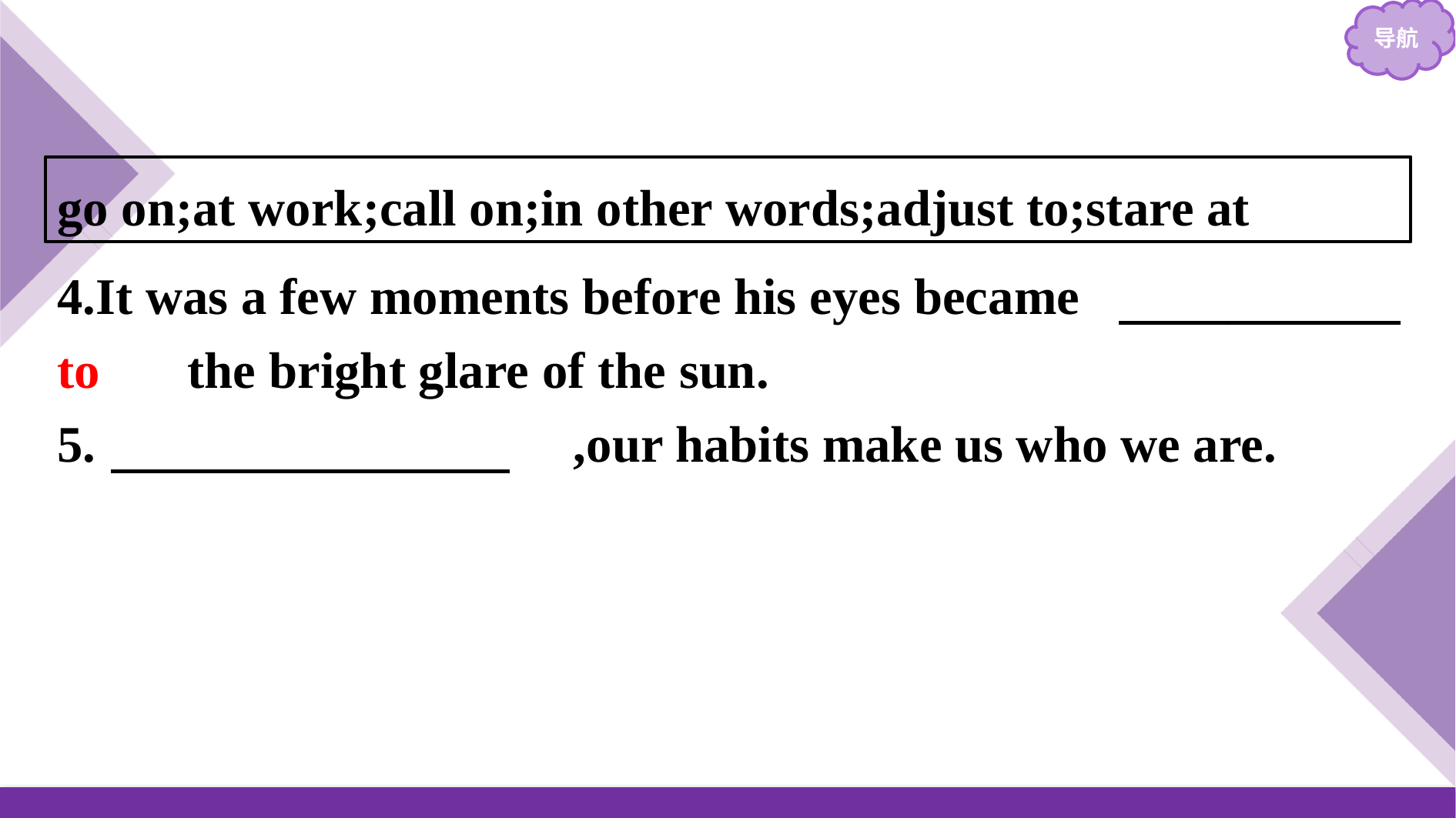

go on;at work;call on;in other words;adjust to;stare at
4.It was a few moments before his eyes became 　adjusted to　 the bright glare of the sun.
5.　In other words　,our habits make us who we are.